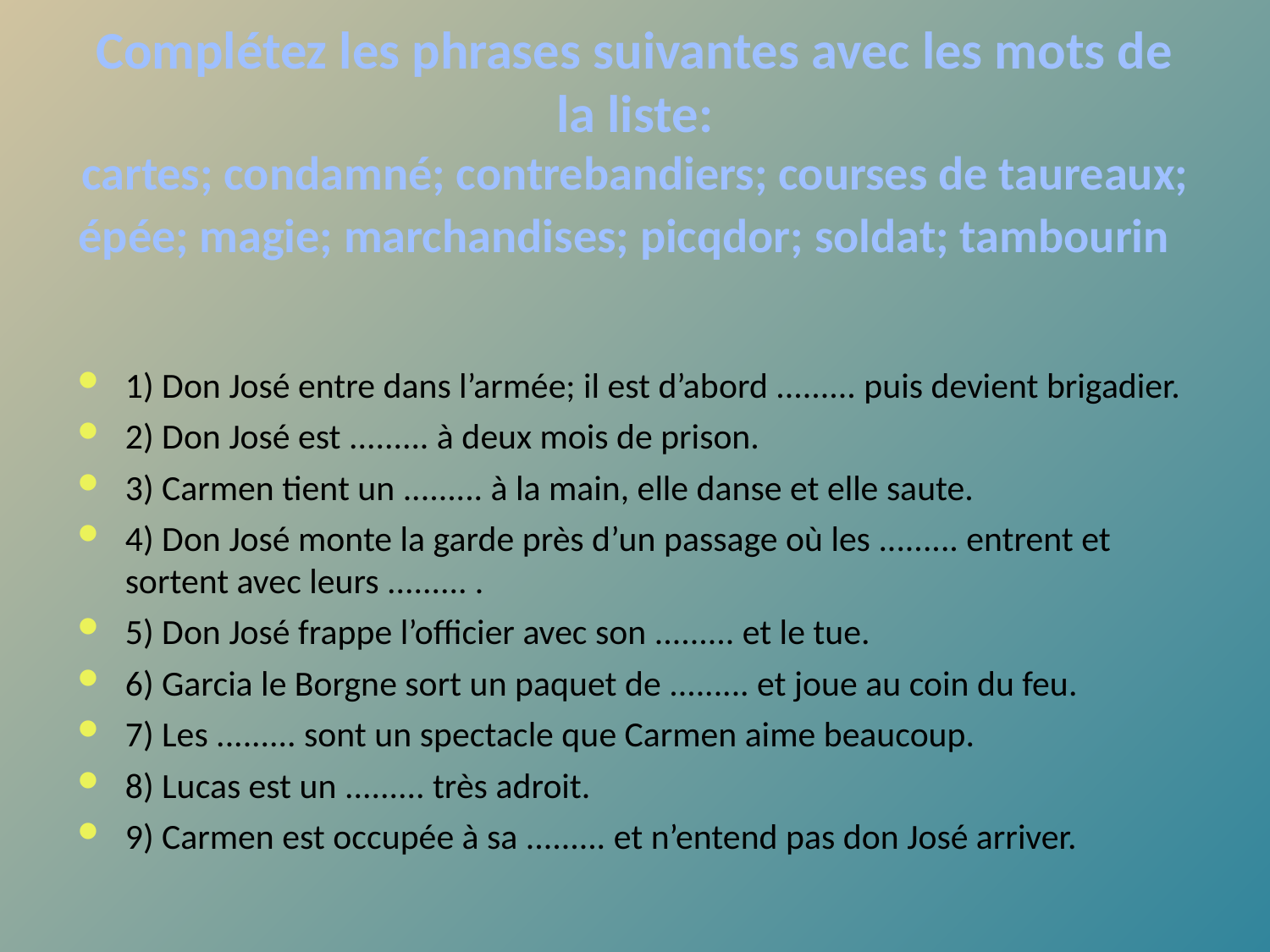

# Complétez les phrases suivantes avec les mots de la liste: cartes; condamné; contrebandiers; courses de taureaux; épée; magie; marchandises; picqdor; soldat; tambourin
1) Don José entre dans l’armée; il est d’abord ......... puis devient brigadier.
2) Don José est ......... à deux mois de prison.
3) Carmen tient un ......... à la main, elle danse et elle saute.
4) Don José monte la garde près d’un passage où les ......... entrent et sortent avec leurs ......... .
5) Don José frappe l’officier avec son ......... et le tue.
6) Garcia le Borgne sort un paquet de ......... et joue au coin du feu.
7) Les ......... sont un spectacle que Carmen aime beaucoup.
8) Lucas est un ......... très adroit.
9) Carmen est occupée à sa ......... et n’entend pas don José arriver.